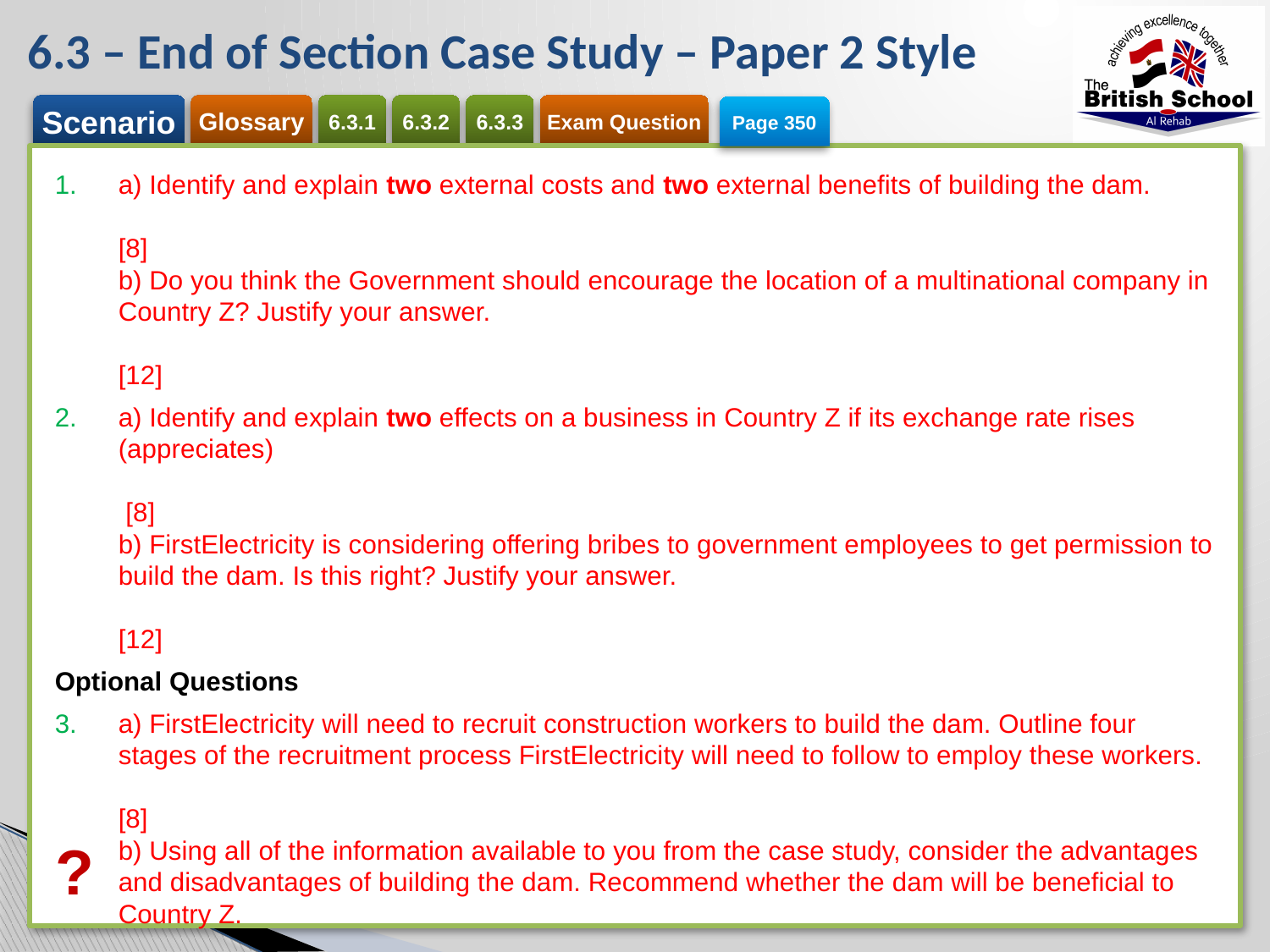

# 6.3 – End of Section Case Study – Paper 2 Style
Page 350
a) Identify and explain two external costs and two external benefits of building the dam.	[8]
b) Do you think the Government should encourage the location of a multinational company in Country Z? Justify your answer.	[12]
a) Identify and explain two effects on a business in Country Z if its exchange rate rises (appreciates)	 [8]
b) FirstElectricity is considering offering bribes to government employees to get permission to build the dam. Is this right? Justify your answer.	[12]
Optional Questions
a) FirstElectricity will need to recruit construction workers to build the dam. Outline four stages of the recruitment process FirstElectricity will need to follow to employ these workers. 	[8]
b) Using all of the information available to you from the case study, consider the advantages and disadvantages of building the dam. Recommend whether the dam will be beneficial to Country Z.	[12]
(a) Identify four stakeholder groups affected by the building of the dam. For each of the stakeholder groups identified in (i), explain how they would be affected by the building of the dam.	[4]
(b) FirstElectricity plan to use the reservoir  behind the dam to provide either the hire of rowing boats or swimming facilities for the people of Main City. Consider the advantages and disadvantages of primary research and secondary research to find out which activity will be the most popular. Recommend which research method they should use. Justify your choice.	[12]
?